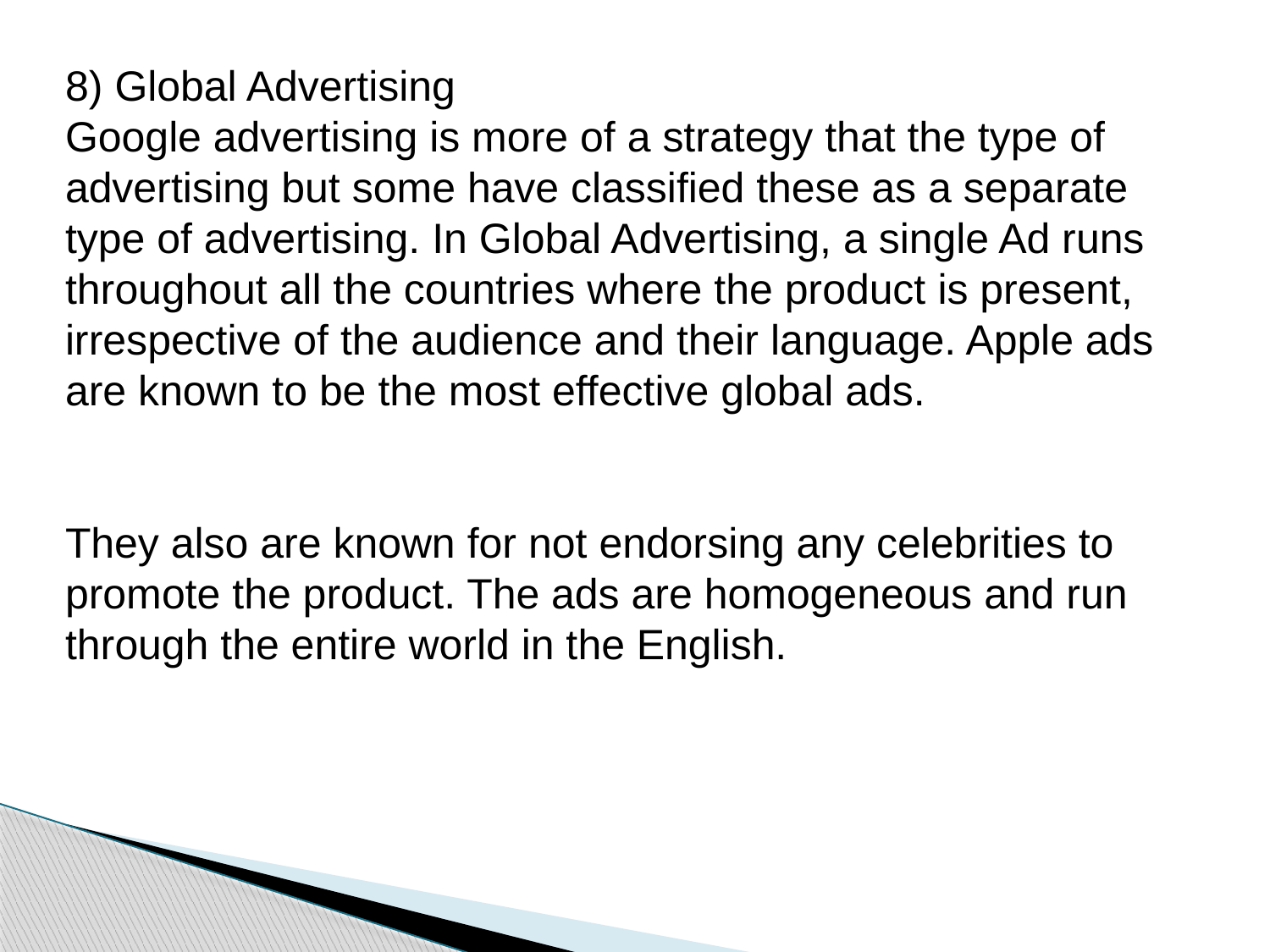

8) Global Advertising
Google advertising is more of a strategy that the type of advertising but some have classified these as a separate type of advertising. In Global Advertising, a single Ad runs throughout all the countries where the product is present, irrespective of the audience and their language. Apple ads are known to be the most effective global ads.

They also are known for not endorsing any celebrities to promote the product. The ads are homogeneous and run through the entire world in the English.